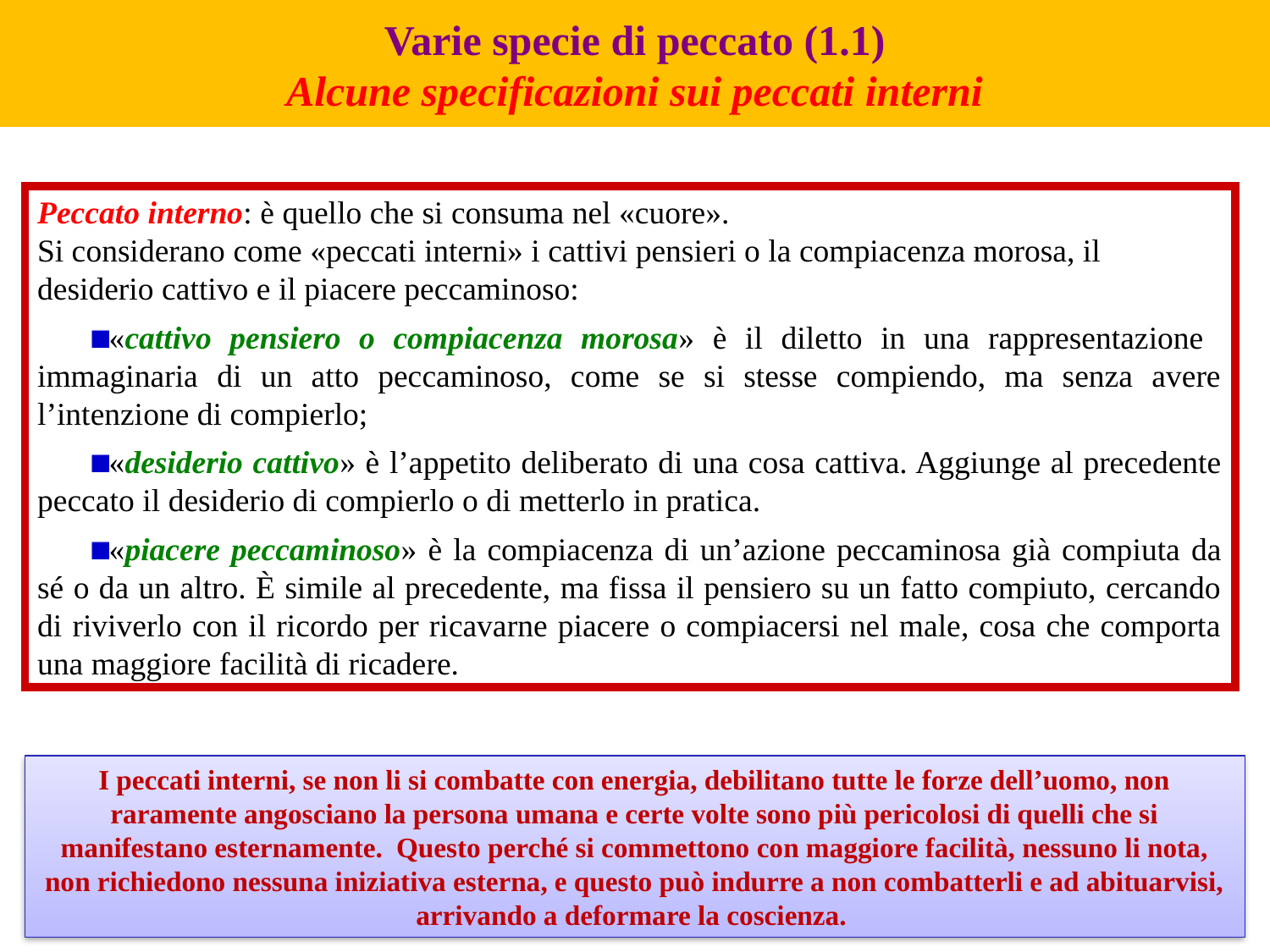

# Varie specie di peccato (1.1) Alcune specificazioni sui peccati interni
Peccato interno: è quello che si consuma nel «cuore».
Si considerano come «peccati interni» i cattivi pensieri o la compiacenza morosa, il desiderio cattivo e il piacere peccaminoso:
«cattivo pensiero o compiacenza morosa» è il diletto in una rappresentazione  immaginaria di un atto peccaminoso, come se si stesse compiendo, ma senza avere l’intenzione di compierlo;
«desiderio cattivo» è l’appetito deliberato di una cosa cattiva. Aggiunge al precedente peccato il desiderio di compierlo o di metterlo in pratica.
«piacere peccaminoso» è la compiacenza di un’azione peccaminosa già compiuta da sé o da un altro. È simile al precedente, ma fissa il pensiero su un fatto compiuto, cercando di riviverlo con il ricordo per ricavarne piacere o compiacersi nel male, cosa che comporta una maggiore facilità di ricadere.
I peccati interni, se non li si combatte con energia, debilitano tutte le forze dell’uomo, non raramente angosciano la persona umana e certe volte sono più pericolosi di quelli che si manifestano esternamente.  Questo perché si commettono con maggiore facilità, nessuno li nota, non richiedono nessuna iniziativa esterna, e questo può indurre a non combatterli e ad abituarvisi, arrivando a deformare la coscienza.